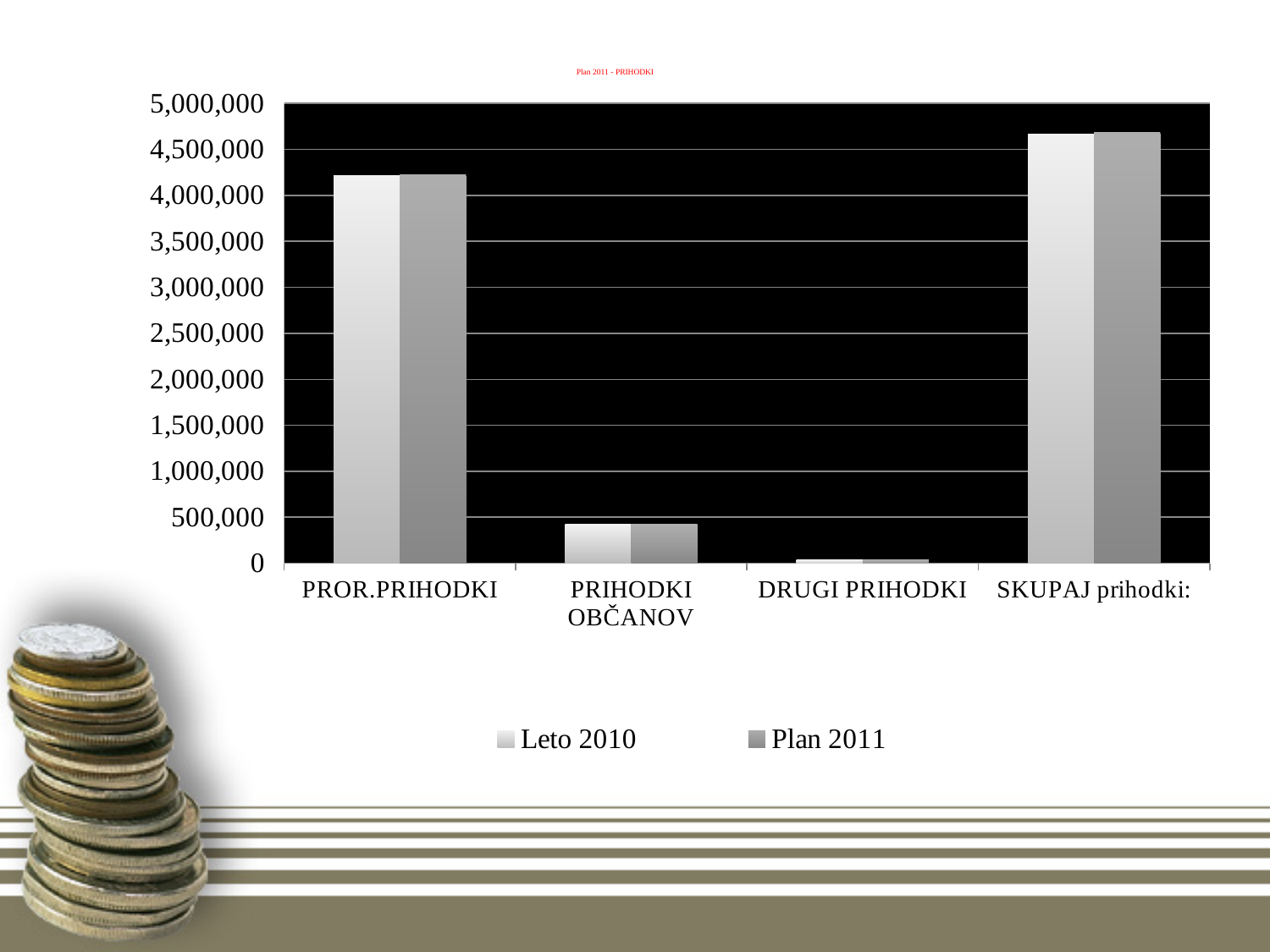

# Plan 2011 - PRIHODKI

### Chart

| Category | Leto 2010 | Plan 2011 |
|---|---|---|
| PROR.PRIHODKI | 4213276.6899999995 | 4225693.45 |
| PRIHODKI OBČANOV | 420572.2900000002 | 421000.0 |
| DRUGI PRIHODKI | 34200.71 | 35393.91 |
| SKUPAJ prihodki: | 4668049.6899999995 | 4682087.359999999 |